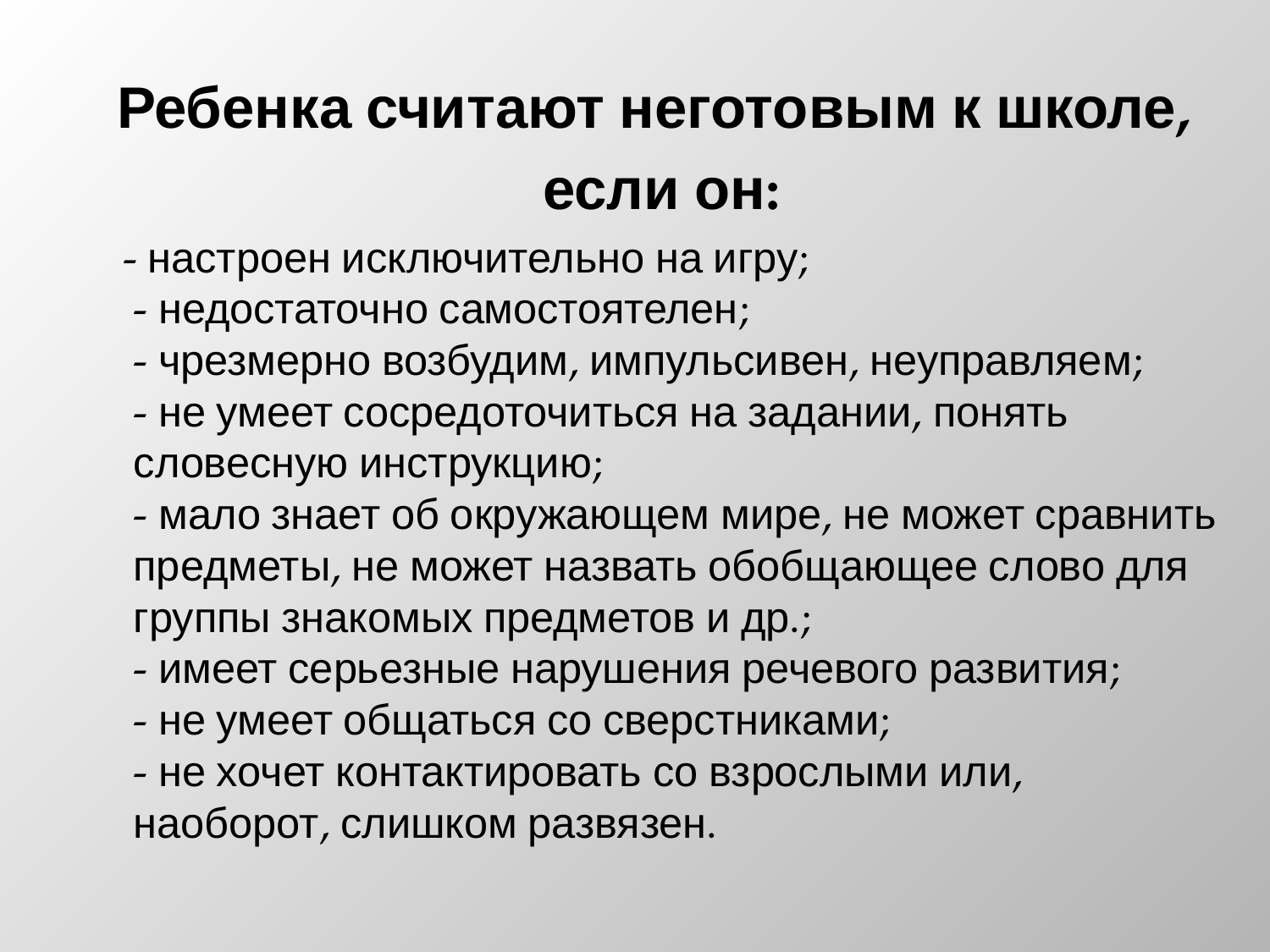

Ребенка считают неготовым к школе,
 если он:
    - настроен исключительно на игру;
- недостаточно самостоятелен;
- чрезмерно возбудим, импульсивен, неуправляем;
- не умеет сосредоточиться на задании, понять словесную инструкцию;
- мало знает об окружающем мире, не может сравнить предметы, не может назвать обобщающее слово для группы знакомых предметов и др.;
- имеет серьезные нарушения речевого развития;
- не умеет общаться со сверстниками;
- не хочет контактировать со взрослыми или, наоборот, слишком развязен.